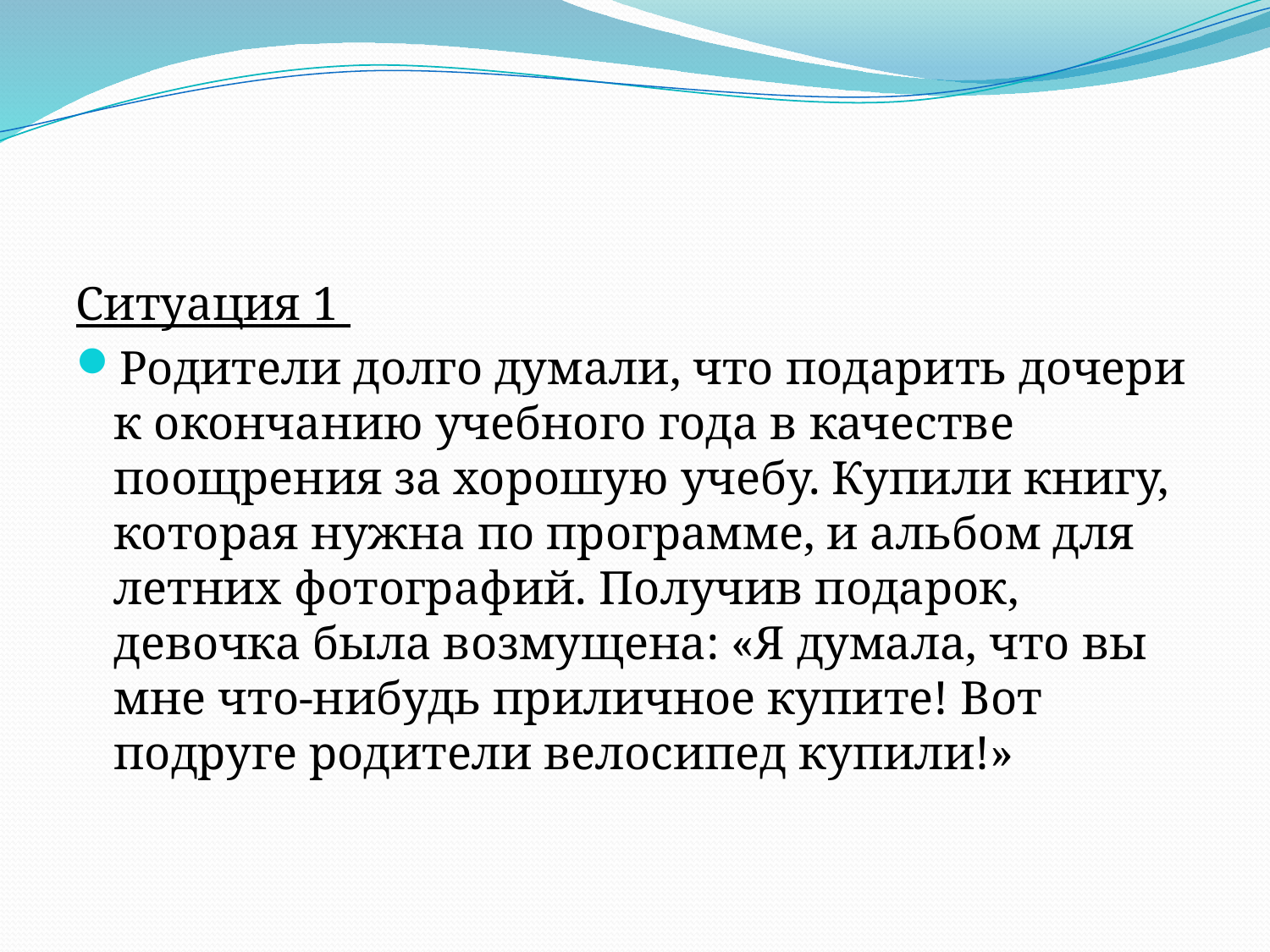

Ситуация 1
Родители долго думали, что подарить дочери к окончанию учебного года в качестве поощрения за хорошую учебу. Купили книгу, которая нужна по программе, и альбом для летних фотографий. Получив подарок, девочка была возмущена: «Я думала, что вы мне что-нибудь приличное купите! Вот подруге родители велосипед купили!»